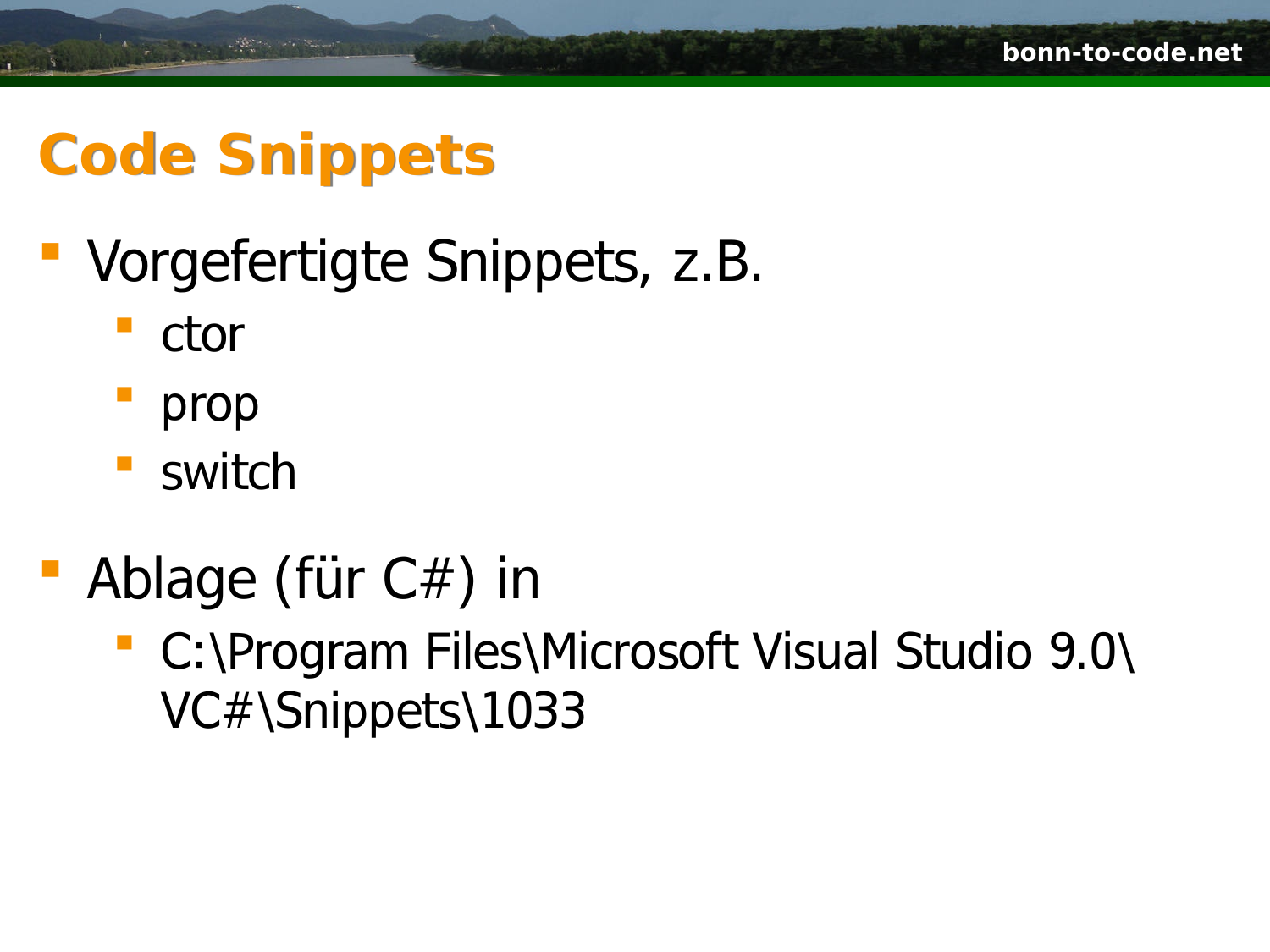

# Code Snippets
Vorgefertigte Snippets, z.B.
ctor
prop
switch
Ablage (für C#) in
C:\Program Files\Microsoft Visual Studio 9.0\VC#\Snippets\1033